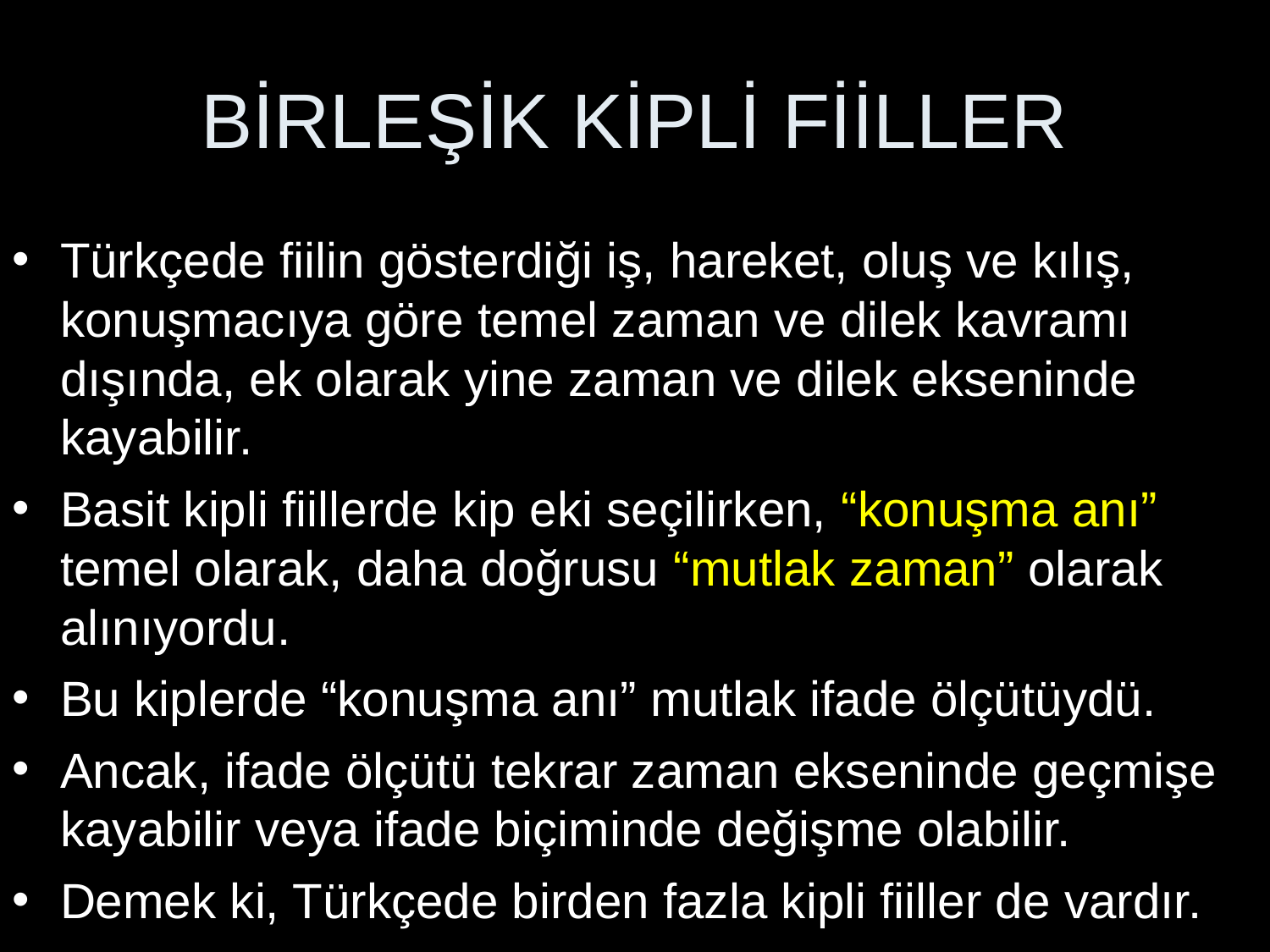

# BİRLEŞİK KİPLİ FİİLLER
Türkçede fiilin gösterdiği iş, hareket, oluş ve kılış, konuşmacıya göre temel zaman ve dilek kavramı dışında, ek olarak yine zaman ve dilek ekseninde kayabilir.
Basit kipli fiillerde kip eki seçilirken, “konuşma anı” temel olarak, daha doğrusu “mutlak zaman” olarak alınıyordu.
Bu kiplerde “konuşma anı” mutlak ifade ölçütüydü.
Ancak, ifade ölçütü tekrar zaman ekseninde geçmişe kayabilir veya ifade biçiminde değişme olabilir.
Demek ki, Türkçede birden fazla kipli fiiller de vardır.